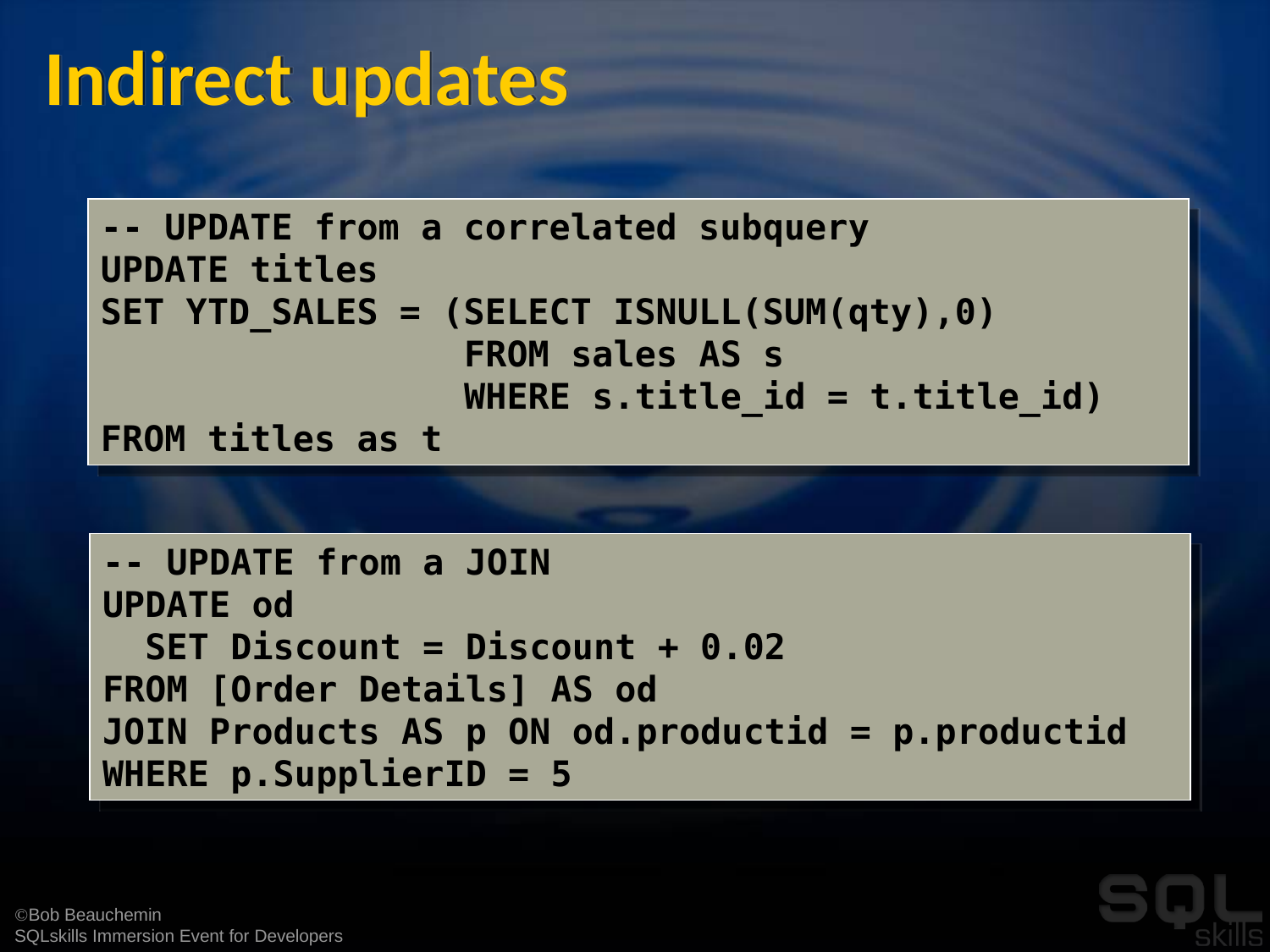

# Indirect updates
-- UPDATE from a correlated subquery
UPDATE titles
SET YTD_SALES = (SELECT ISNULL(SUM(qty),0)
                 FROM sales AS s
                 WHERE s.title_id = t.title_id)
FROM titles as t
-- UPDATE from a JOIN
UPDATE od
  SET Discount = Discount + 0.02
FROM [Order Details] AS od
JOIN Products AS p ON od.productid = p.productid
WHERE p.SupplierID = 5